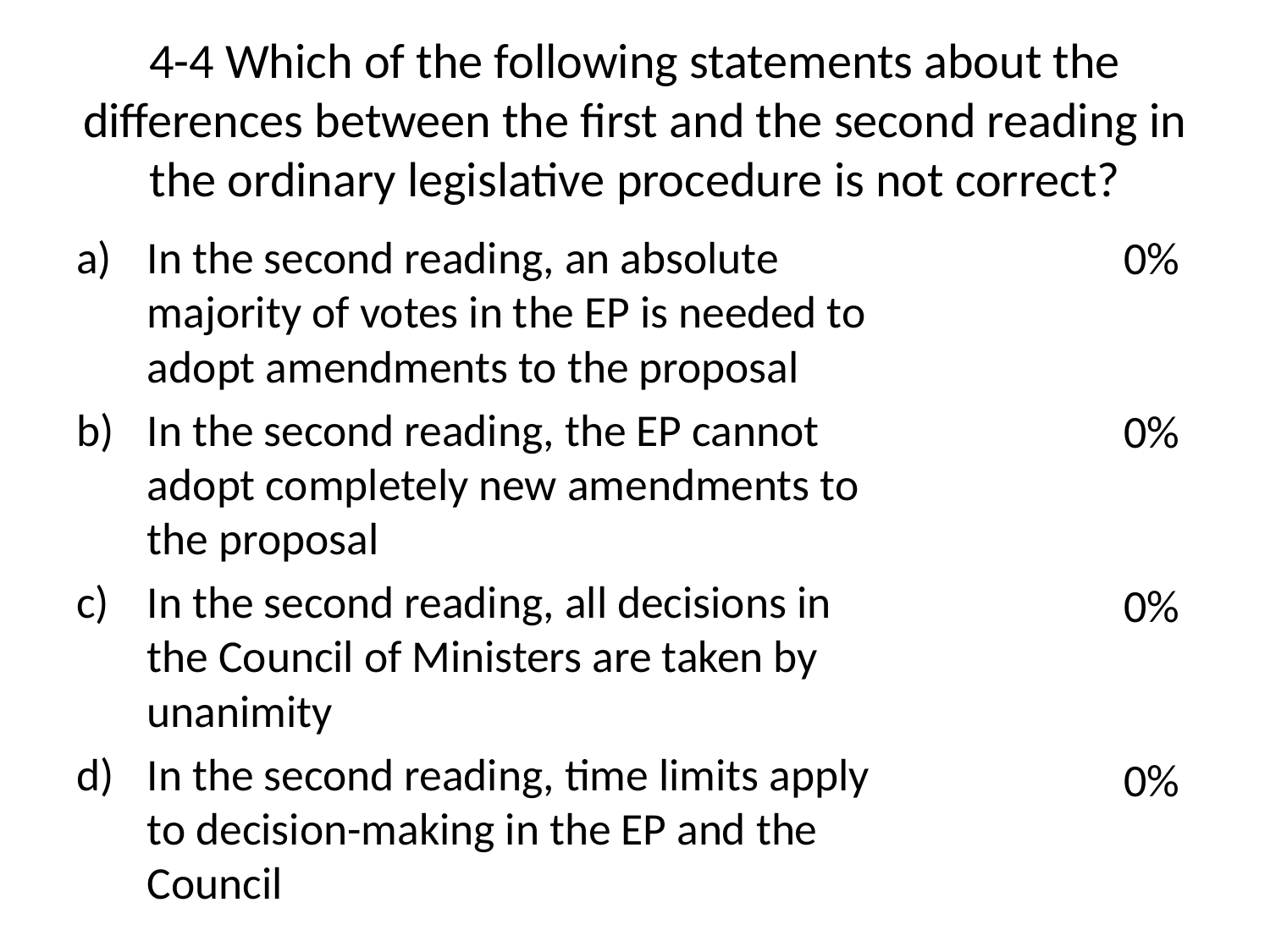

# 4-4 Which of the following statements about the differences between the first and the second reading in the ordinary legislative procedure is not correct?
In the second reading, an absolute majority of votes in the EP is needed to adopt amendments to the proposal
In the second reading, the EP cannot adopt completely new amendments to the proposal
In the second reading, all decisions in the Council of Ministers are taken by unanimity
In the second reading, time limits apply to decision-making in the EP and the Council
0%
0%
0%
0%